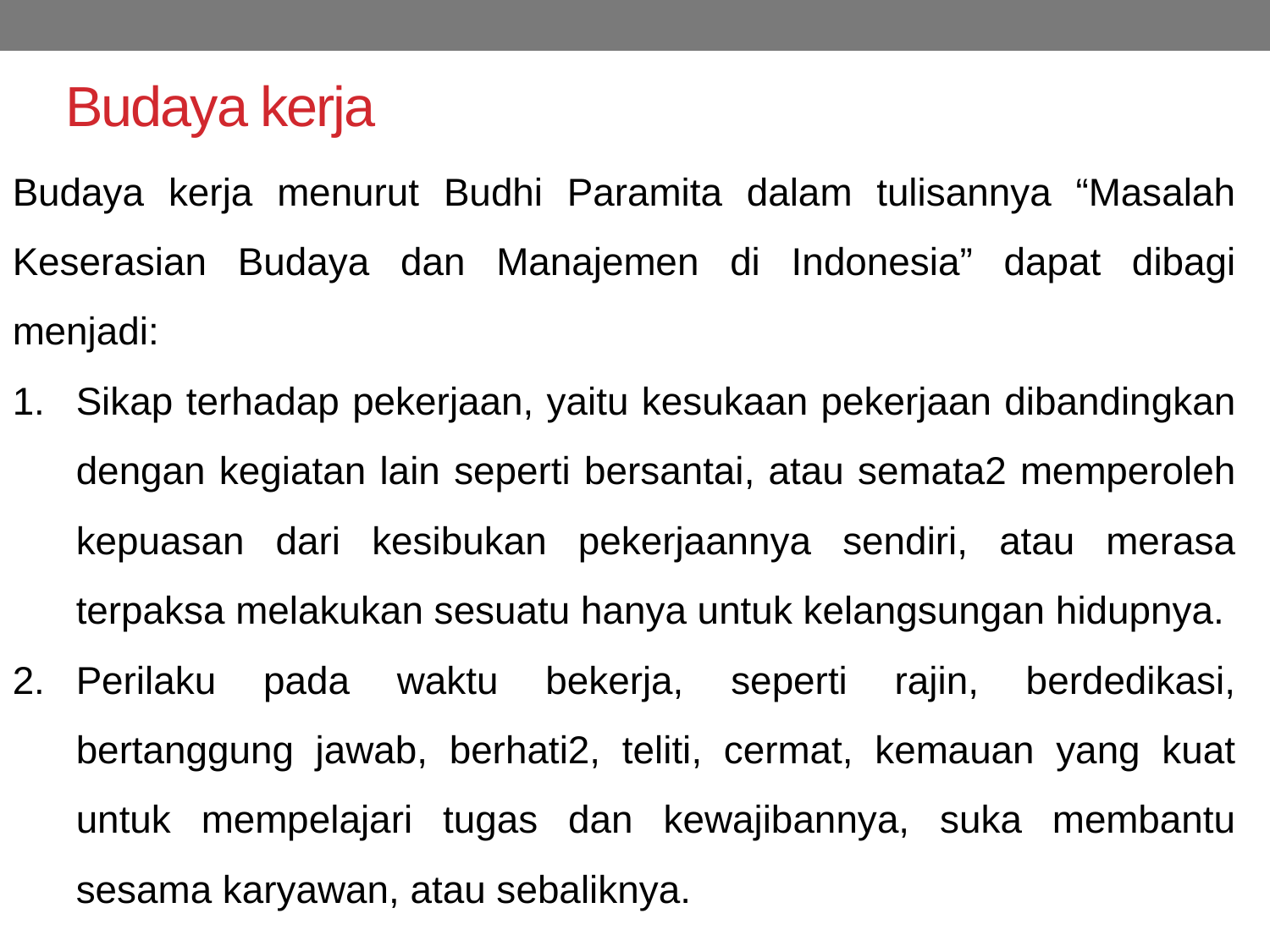

# Budaya kerja
Budaya kerja menurut Budhi Paramita dalam tulisannya “Masalah Keserasian Budaya dan Manajemen di Indonesia” dapat dibagi menjadi:
Sikap terhadap pekerjaan, yaitu kesukaan pekerjaan dibandingkan dengan kegiatan lain seperti bersantai, atau semata2 memperoleh kepuasan dari kesibukan pekerjaannya sendiri, atau merasa terpaksa melakukan sesuatu hanya untuk kelangsungan hidupnya.
Perilaku pada waktu bekerja, seperti rajin, berdedikasi, bertanggung jawab, berhati2, teliti, cermat, kemauan yang kuat untuk mempelajari tugas dan kewajibannya, suka membantu sesama karyawan, atau sebaliknya.